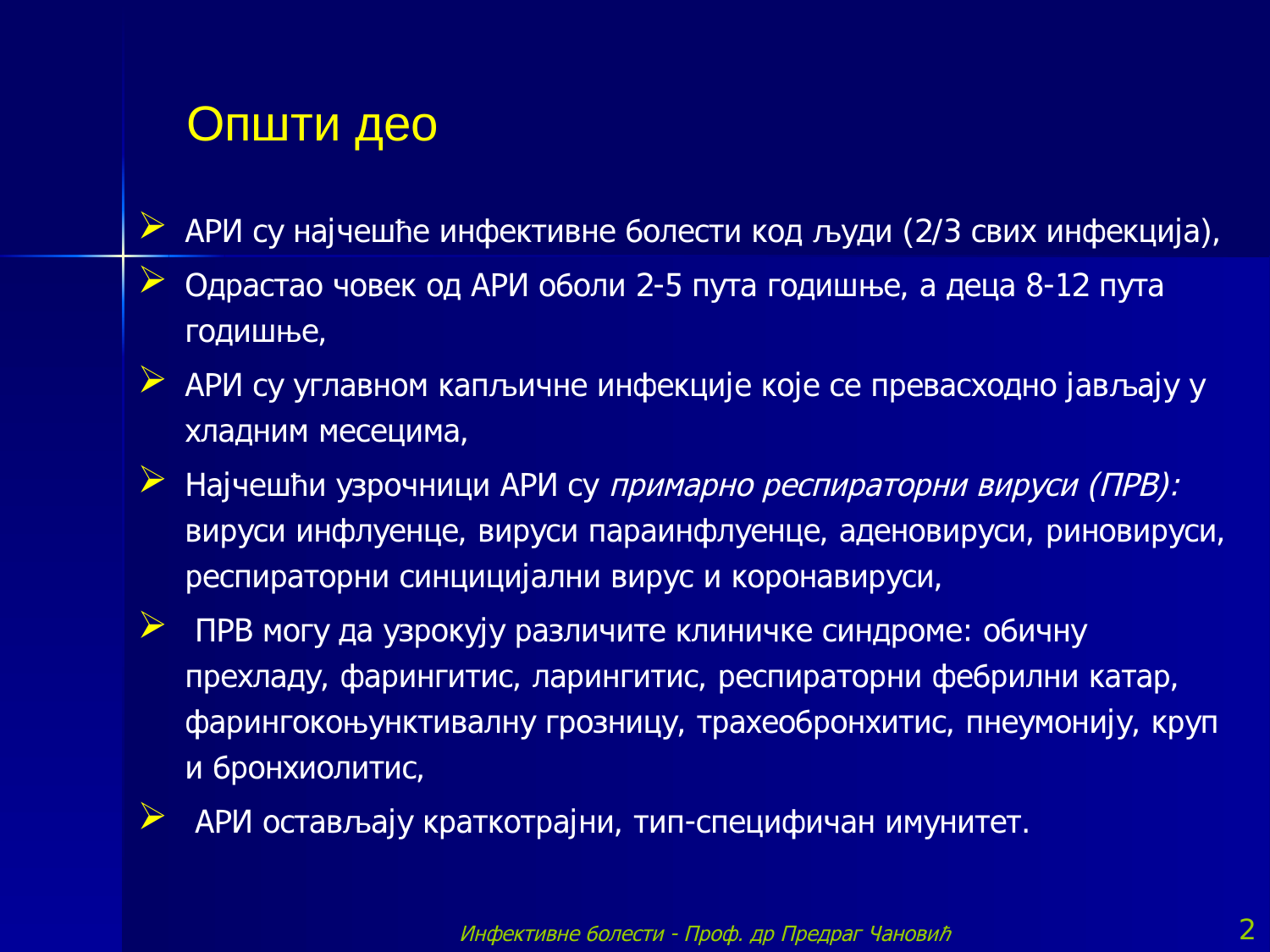

Општи део
АРИ су најчешће инфективне болести код људи (2/3 свих инфекција),
Одрастао човек од АРИ оболи 2-5 пута годишње, а деца 8-12 пута
годишње,
АРИ су углавном капљичне инфекције које се превасходно јављају у хладним месецима,
Најчешћи узрочници АРИ су примарно респираторни вируси (ПРВ): вируси инфлуенце, вируси параинфлуенце, аденовируси, риновируси, респираторни синцицијални вирус и коронавируси,
 ПРВ могу да узрокују различите клиничке синдроме: обичну прехладу, фарингитис, ларингитис, респираторни фебрилни катар, фарингокоњунктивалну грозницу, трахеобронхитис, пнеумонију, круп и бронхиолитис,
 АРИ остављају краткотрајни, тип-специфичан имунитет.
Инфективне болести - Проф. др Предраг Чановић
2